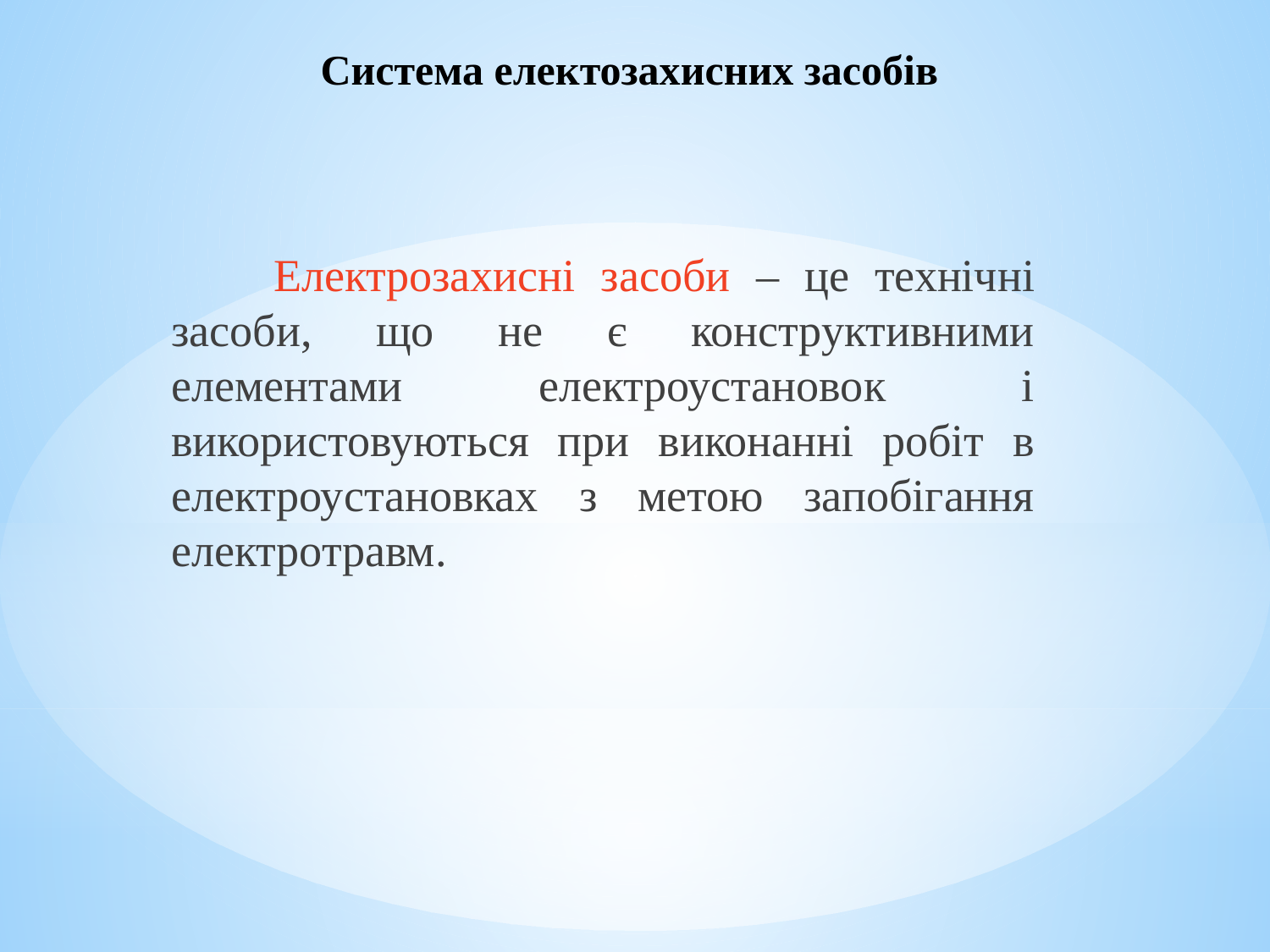

# Система електозахисних засобів

    Електрозахисні засоби – це технічні засоби, що не є конструктивними елементами електроустановок і використовуються при виконанні робіт в електроустановках з метою запобігання електротравм.